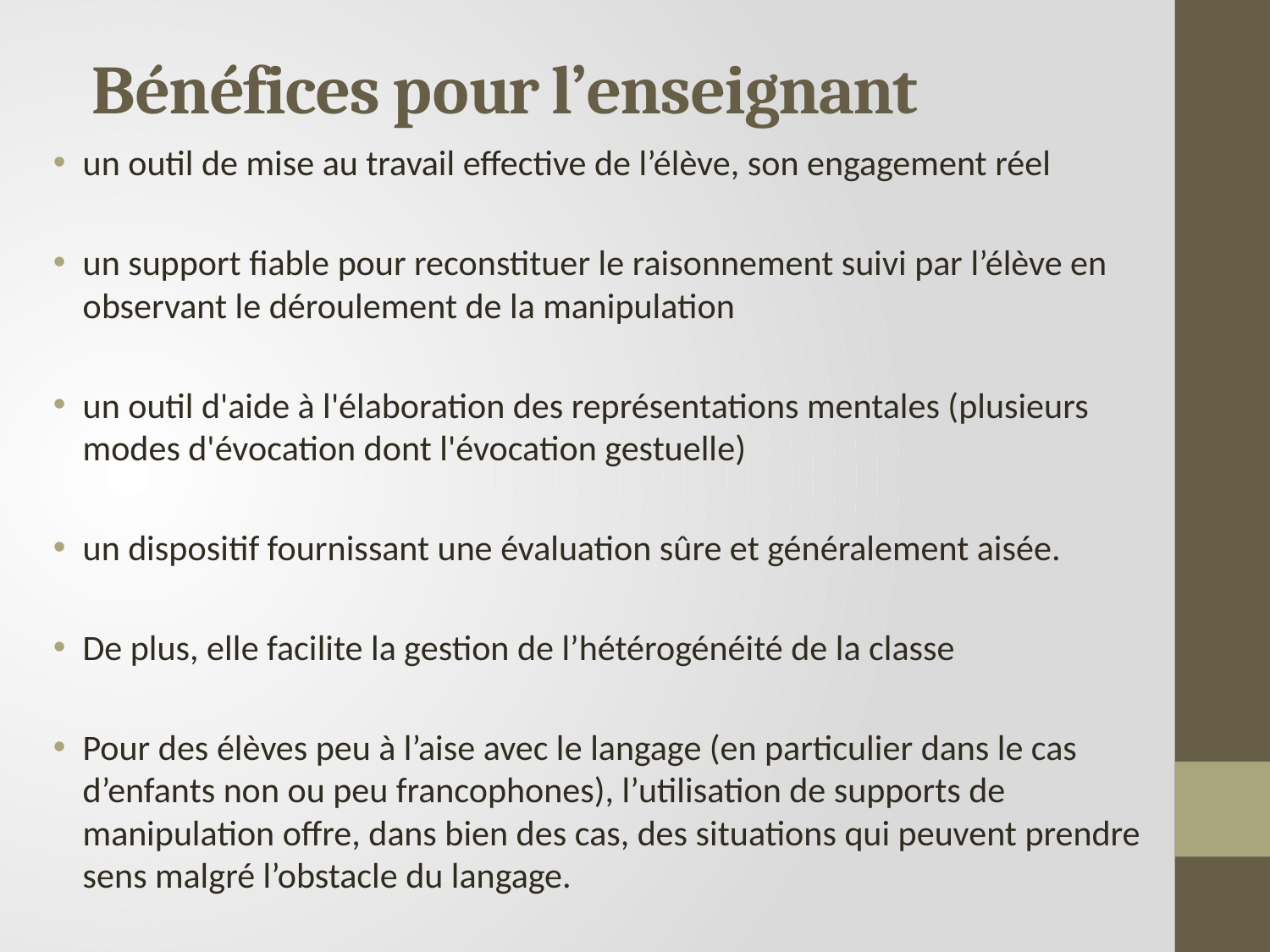

# Bénéfices pour l’enseignant
un outil de mise au travail effective de l’élève, son engagement réel

un support fiable pour reconstituer le raisonnement suivi par l’élève en observant le déroulement de la manipulation

un outil d'aide à l'élaboration des représentations mentales (plusieurs modes d'évocation dont l'évocation gestuelle)

un dispositif fournissant une évaluation sûre et généralement aisée.

De plus, elle facilite la gestion de l’hétérogénéité de la classe

Pour des élèves peu à l’aise avec le langage (en particulier dans le cas d’enfants non ou peu francophones), l’utilisation de supports de manipulation offre, dans bien des cas, des situations qui peuvent prendre sens malgré l’obstacle du langage.